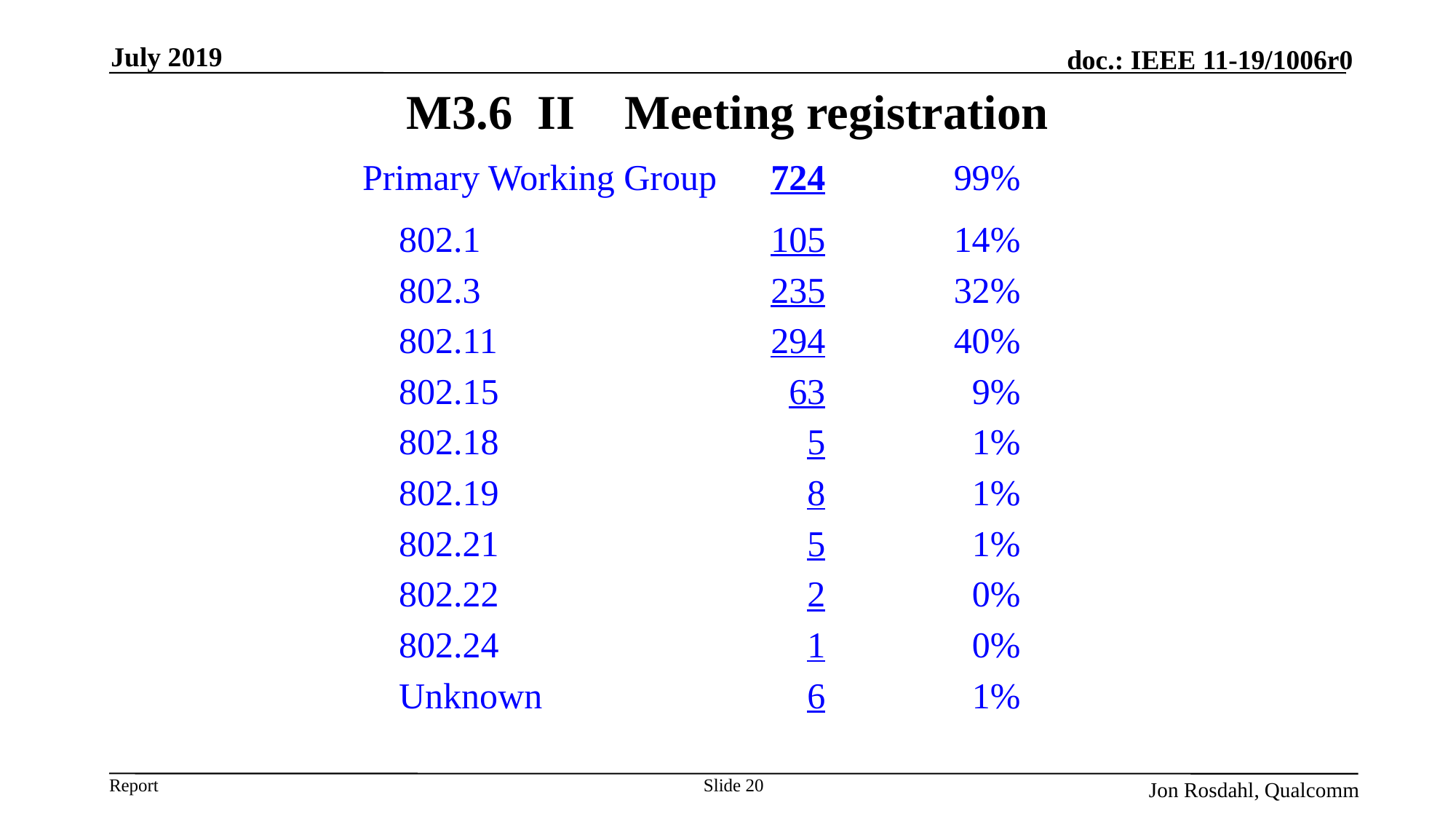

July 2019
# M3.6  II	Meeting registration
| Primary Working Group | 724 | 99% |
| --- | --- | --- |
| 802.1 | 105 | 14% |
| 802.3 | 235 | 32% |
| 802.11 | 294 | 40% |
| 802.15 | 63 | 9% |
| 802.18 | 5 | 1% |
| 802.19 | 8 | 1% |
| 802.21 | 5 | 1% |
| 802.22 | 2 | 0% |
| 802.24 | 1 | 0% |
| Unknown | 6 | 1% |
Slide 20
Jon Rosdahl, Qualcomm